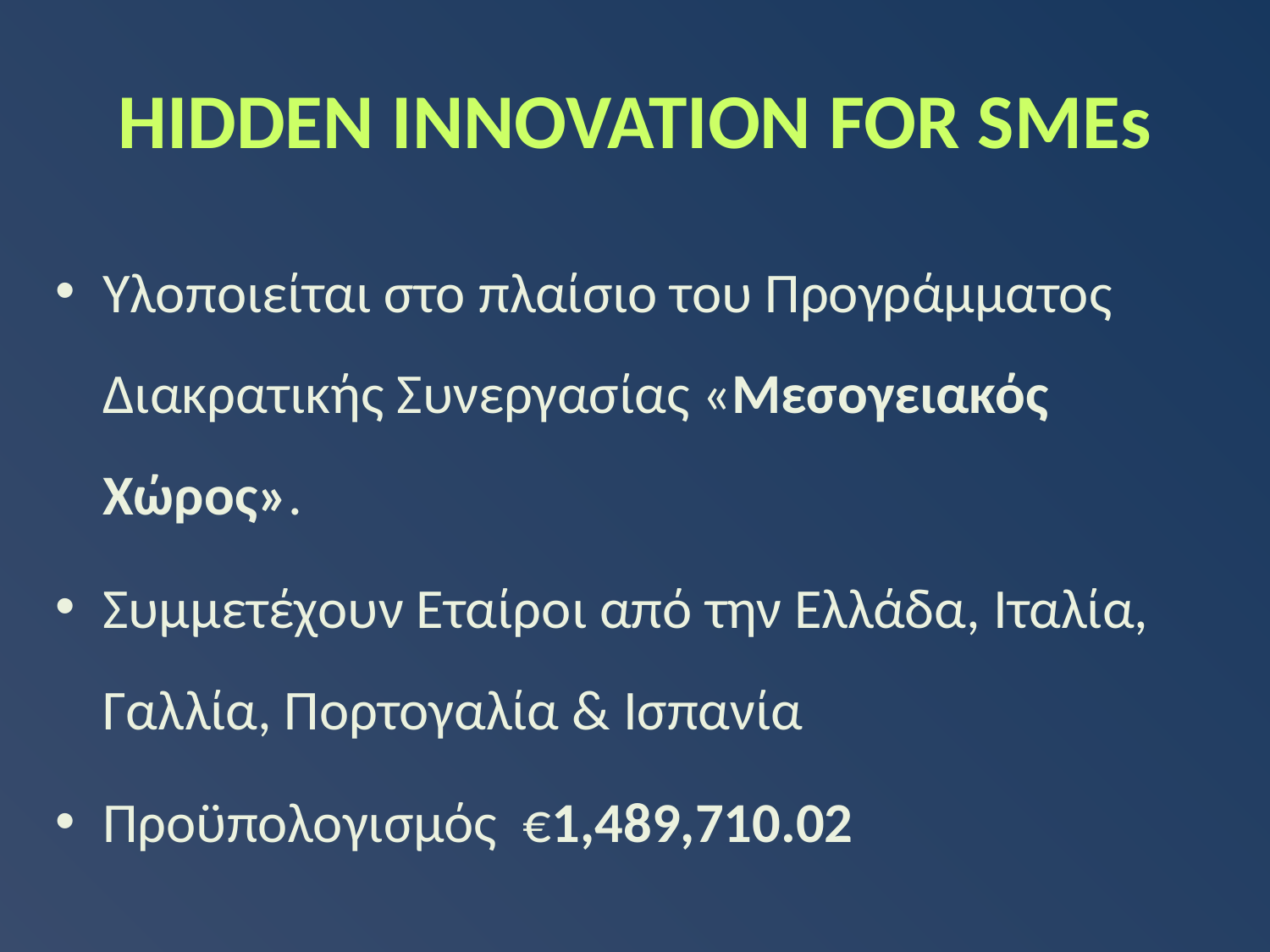

# HIDDEN INNOVATION FOR SMEs
Υλοποιείται στο πλαίσιο του Προγράμματος Διακρατικής Συνεργασίας «Μεσογειακός Χώρος».
Συμμετέχουν Εταίροι από την Ελλάδα, Ιταλία, Γαλλία, Πορτογαλία & Ισπανία
Προϋπολογισμός  €1,489,710.02